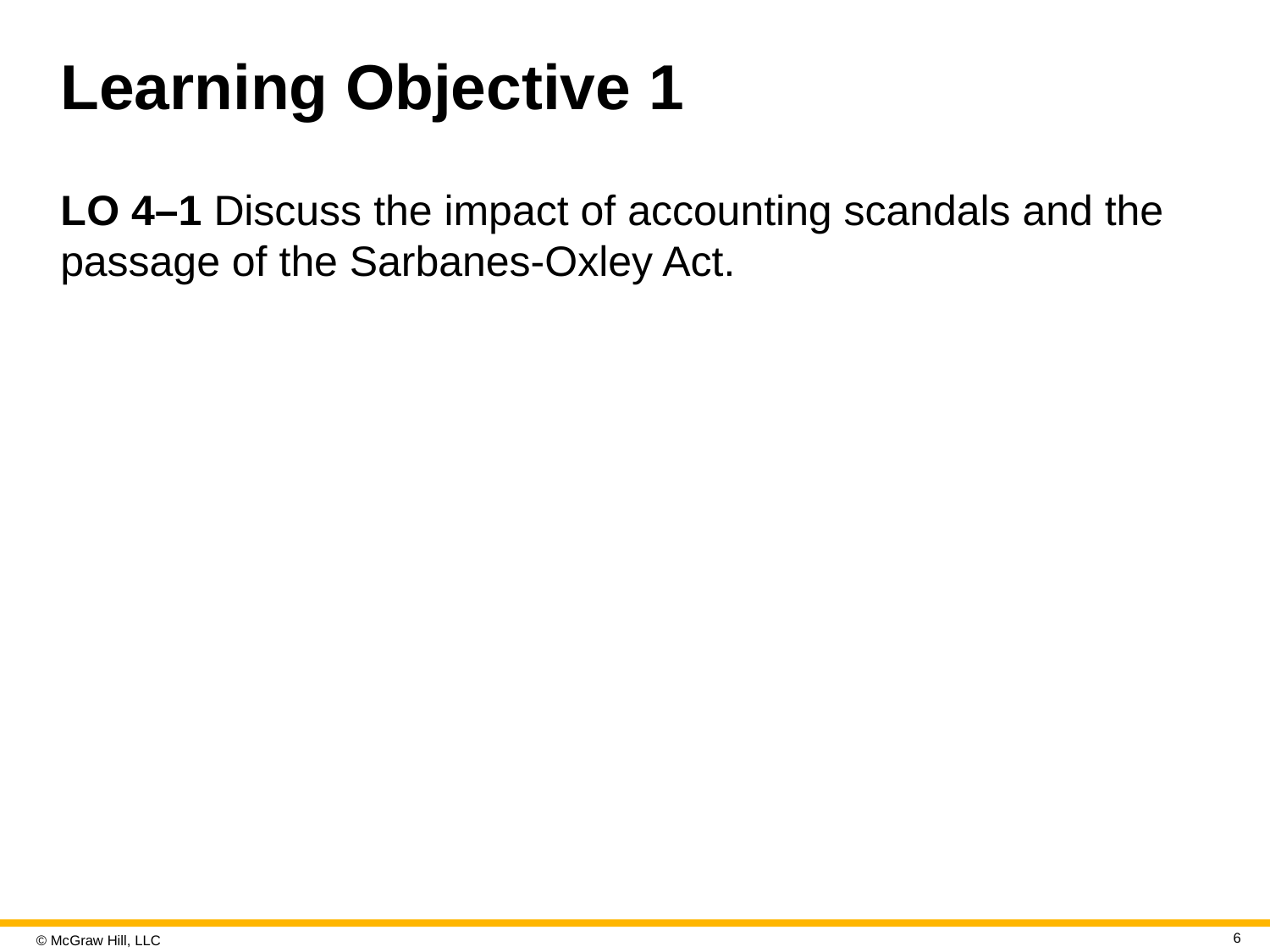

# Learning Objective 1
L O 4–1 Discuss the impact of accounting scandals and the passage of the Sarbanes-Oxley Act.
6